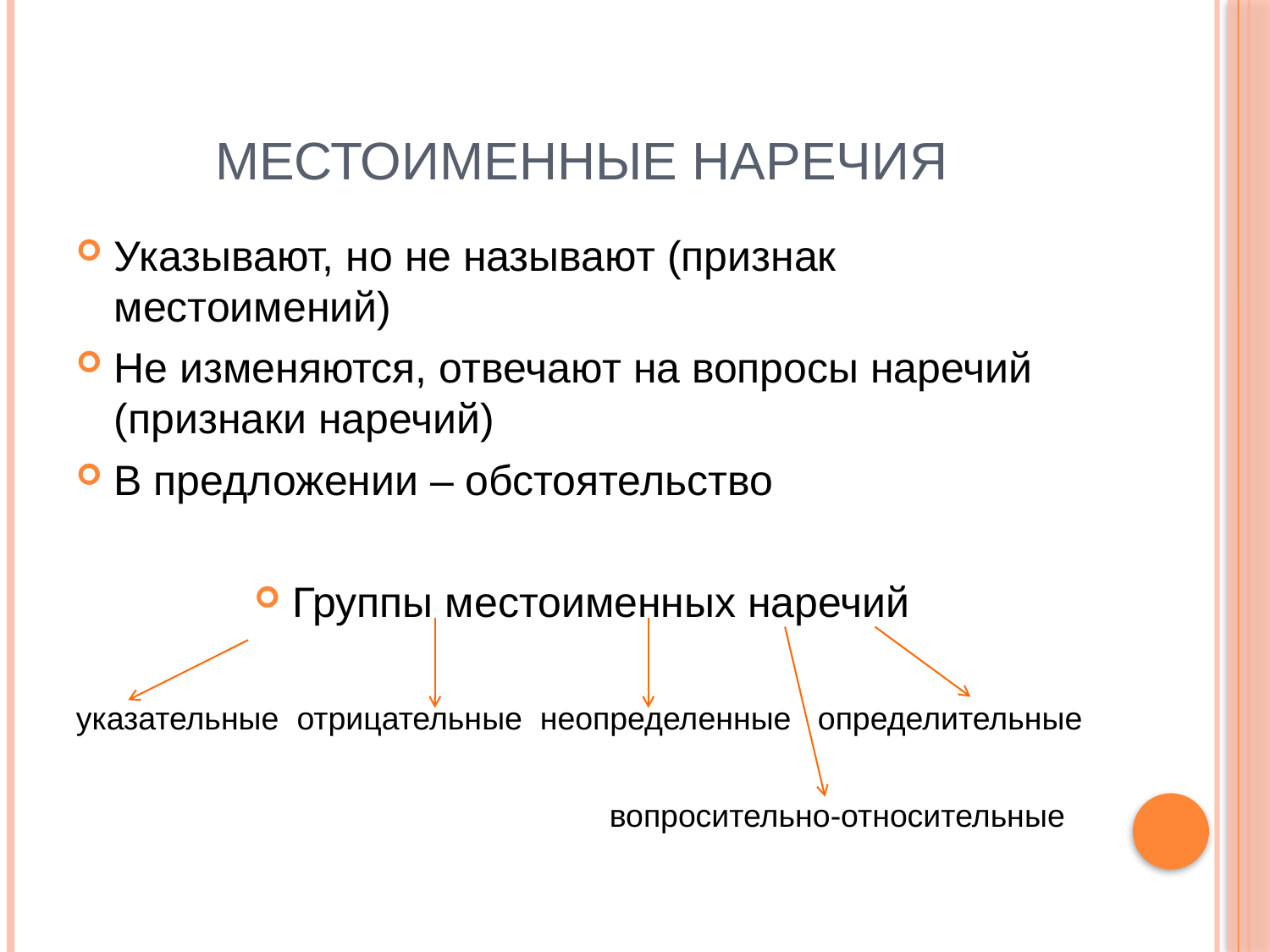

# МЕСТОИМЕННЫЕ НАРЕЧИЯ
Указывают, но не называют (признак местоимений)
Не изменяются, отвечают на вопросы наречий (признаки наречий)
В предложении – обстоятельство

Группы местоименных наречий

указательные  отрицательные  неопределенные   определительные

                                                            вопросительно-относительные